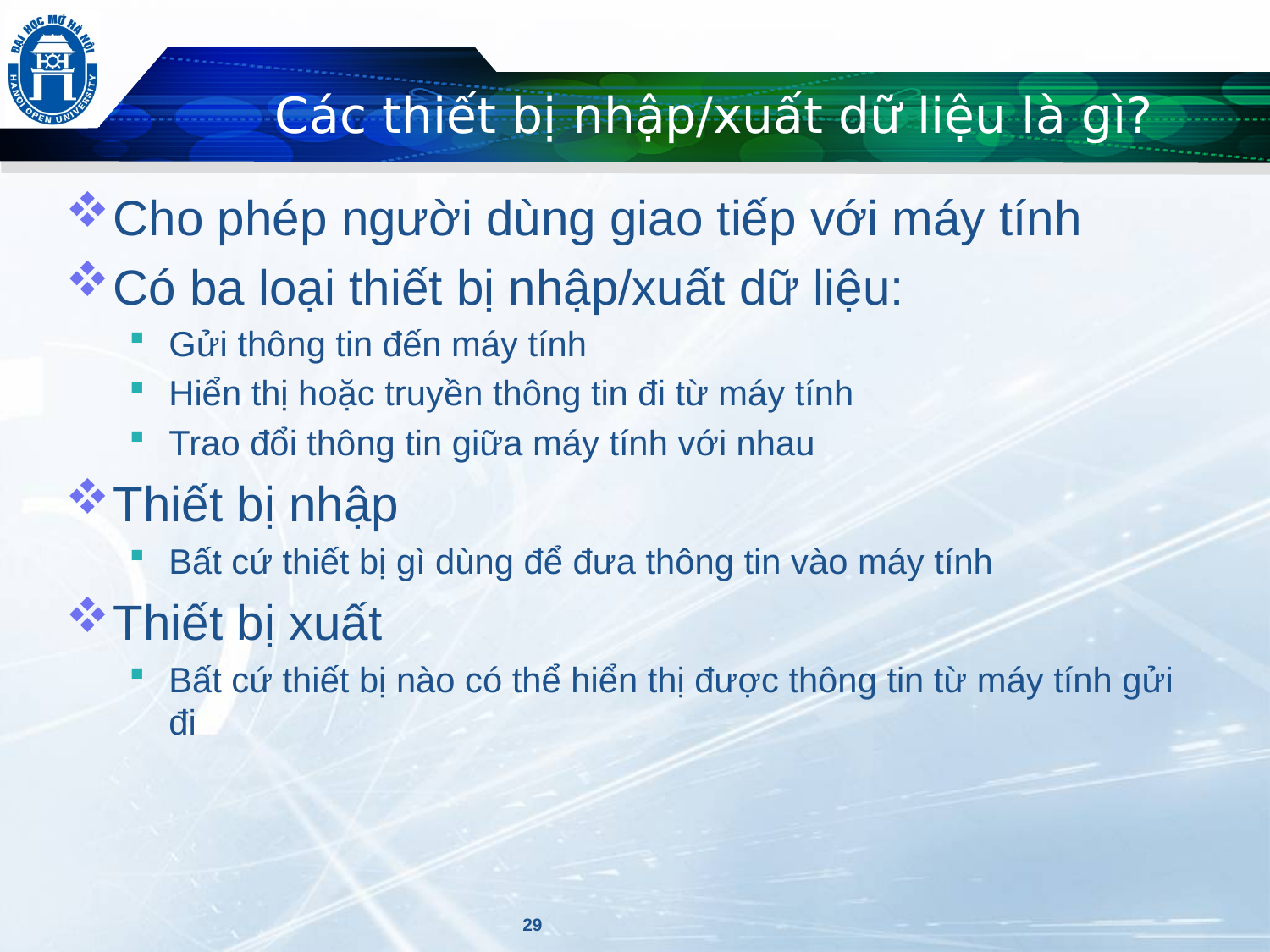

# Các thiết bị nhập/xuất dữ liệu là gì?
Cho phép người dùng giao tiếp với máy tính
Có ba loại thiết bị nhập/xuất dữ liệu:
Gửi thông tin đến máy tính
Hiển thị hoặc truyền thông tin đi từ máy tính
Trao đổi thông tin giữa máy tính với nhau
Thiết bị nhập
Bất cứ thiết bị gì dùng để đưa thông tin vào máy tính
Thiết bị xuất
Bất cứ thiết bị nào có thể hiển thị được thông tin từ máy tính gửi đi
29